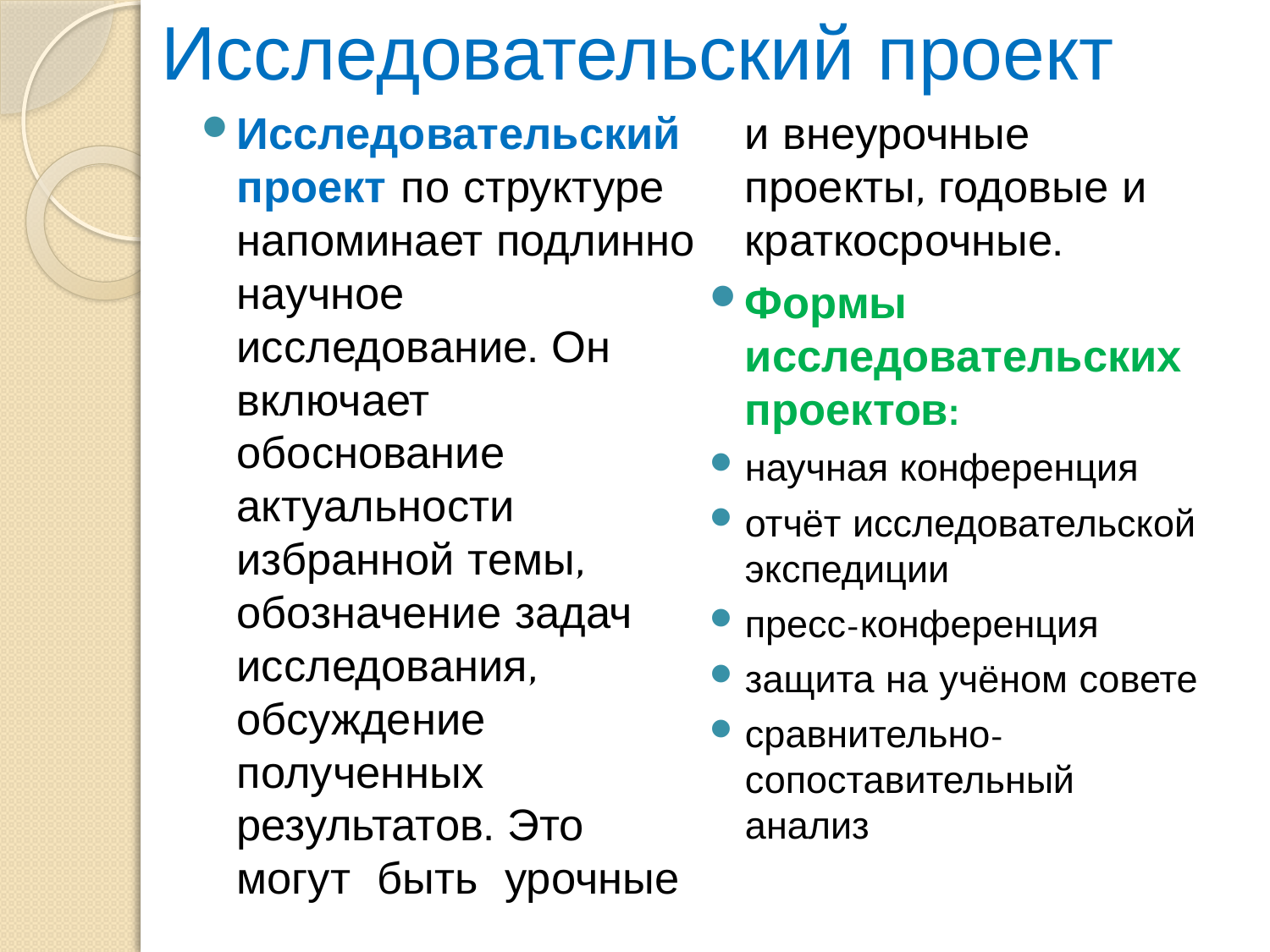

# Исследовательский проект
Исследовательский проект по структуре напоминает подлинно научное исследование. Он включает обоснование актуальности избранной темы, обозначение задач исследования, обсуждение полученных результатов. Это могут  быть  урочные и внеурочные проекты, годовые и краткосрочные.
Формы исследовательских проектов:
научная конференция
отчёт исследовательской экспедиции
пресс-конференция
защита на учёном совете
сравнительно-сопоставительный анализ